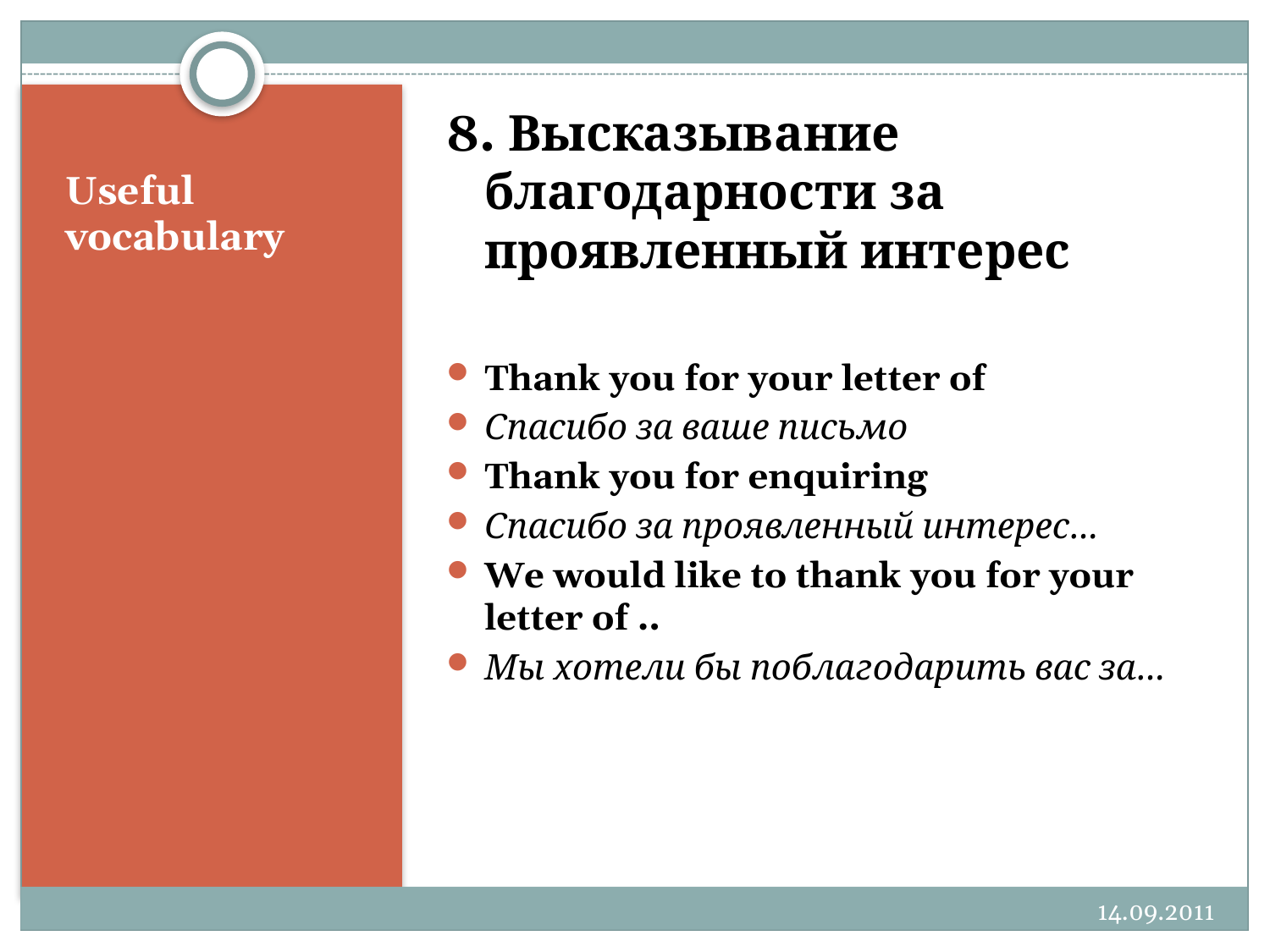

8. Высказывание благодарности за проявленный интерес

Thank you for your letter of
Спасибо за ваше письмо
Thank you for enquiring
Спасибо за проявленный интерес…
We would like to thank you for your letter of ..
Мы хотели бы поблагодарить вас за…

# Useful vocabulary
14.09.2011